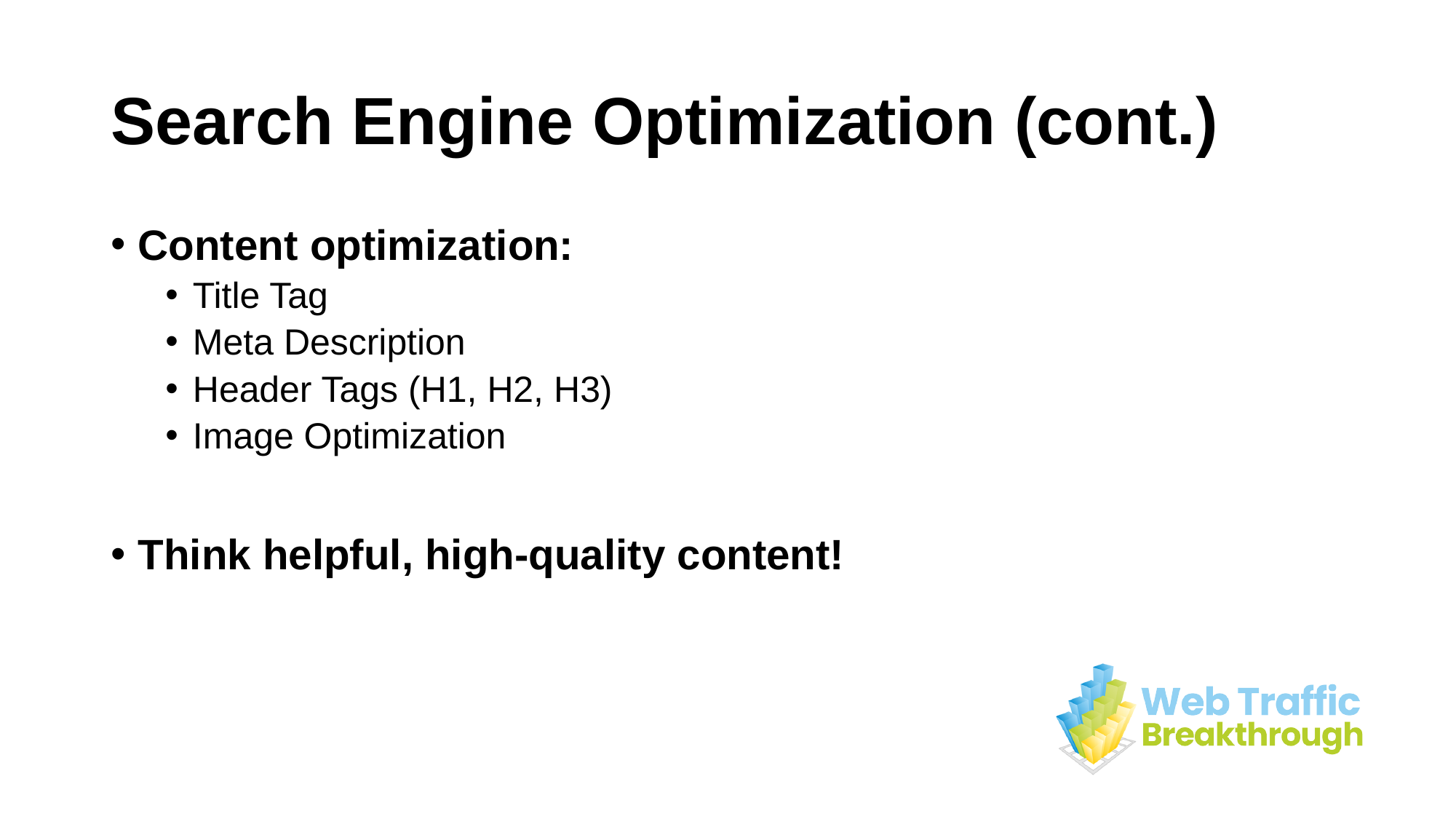

# Search Engine Optimization (cont.)
Content optimization:
Title Tag
Meta Description
Header Tags (H1, H2, H3)
Image Optimization

Think helpful, high-quality content!